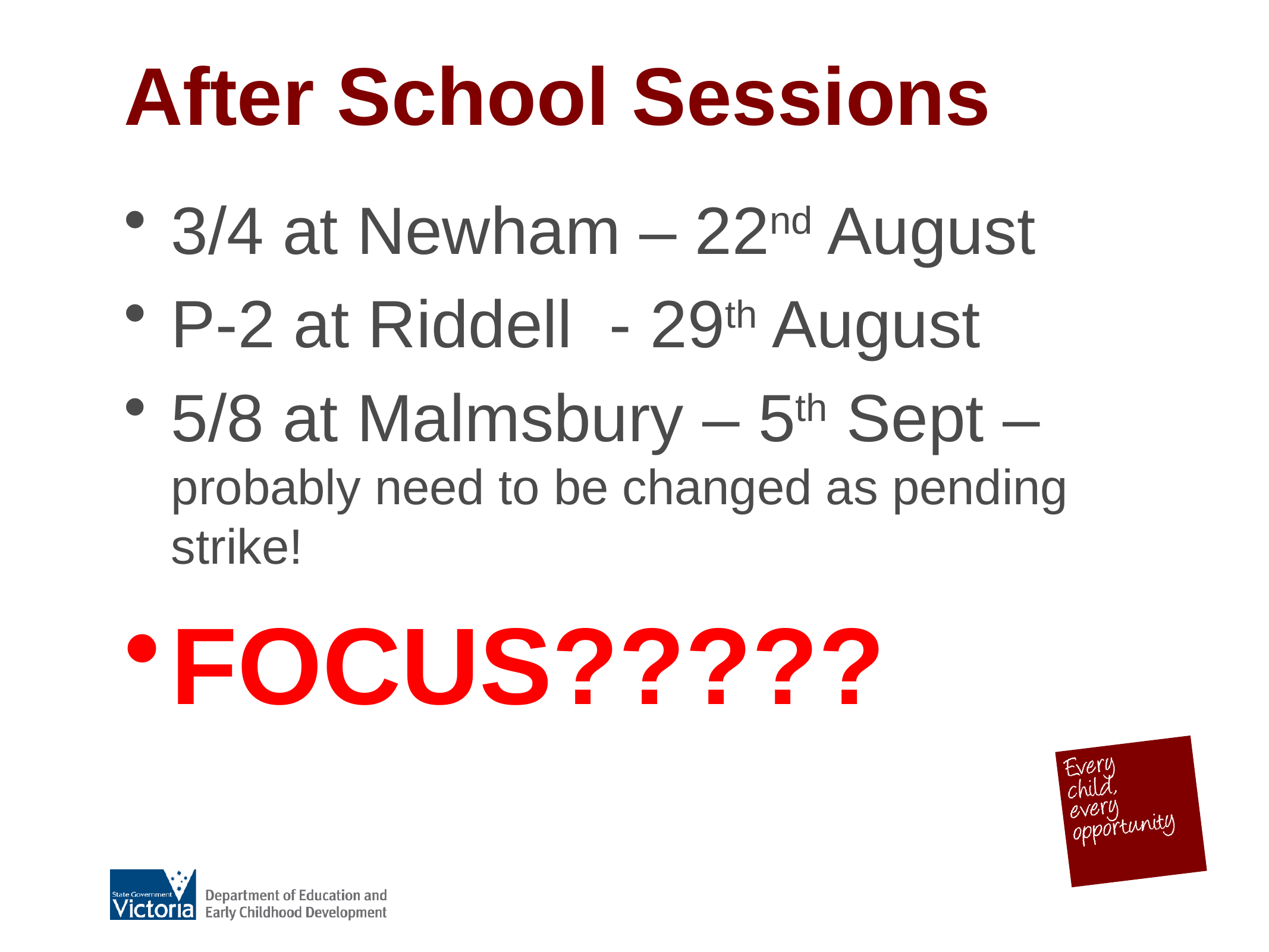

# After School Sessions
3/4 at Newham – 22nd August
P-2 at Riddell  - 29th August
5/8 at Malmsbury – 5th Sept – probably need to be changed as pending strike!
FOCUS?????